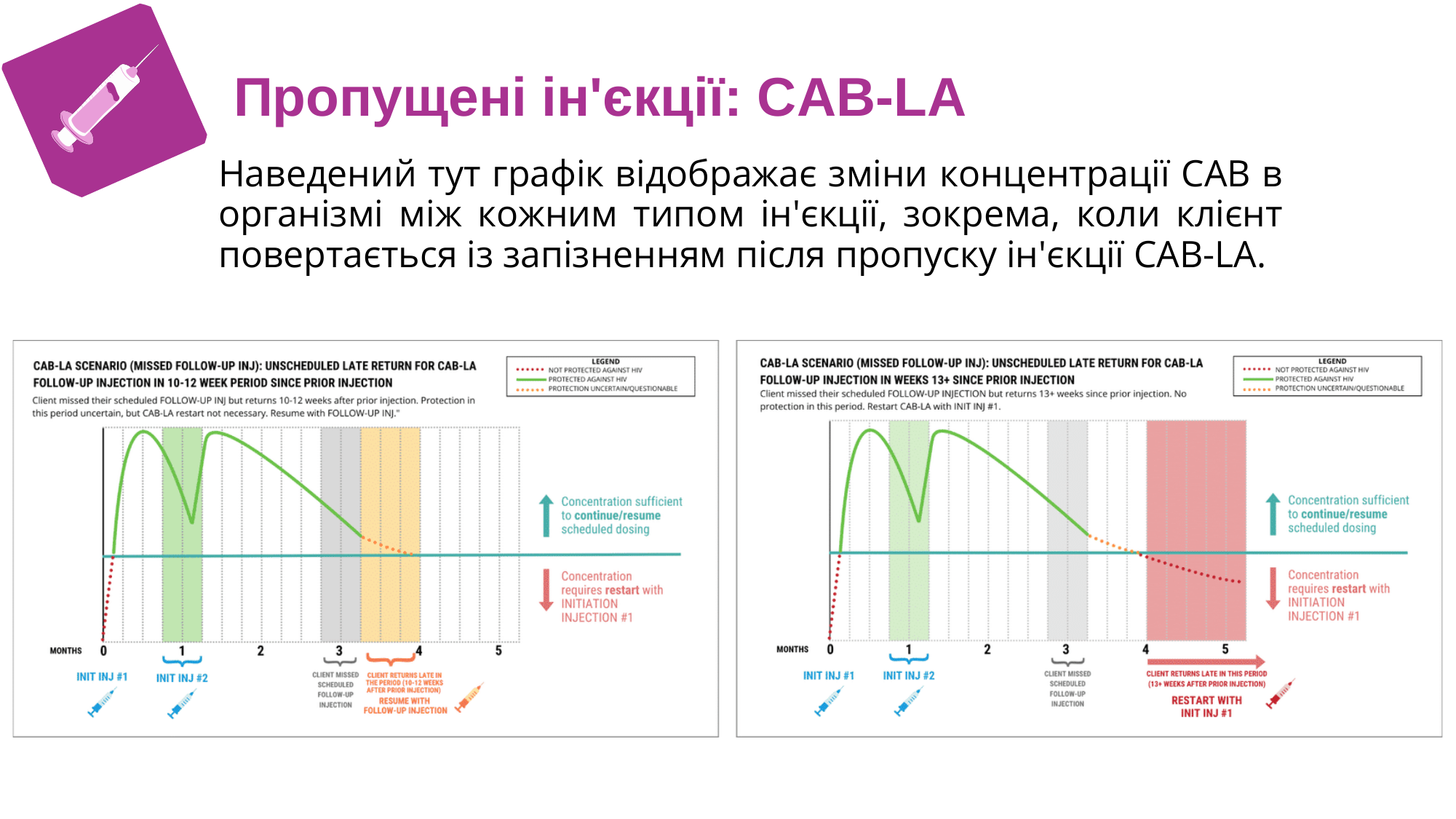

С
Пропущені ін'єкції: CAB-LA
Наведений тут графік відображає зміни концентрації CAB в організмі між кожним типом ін'єкції, зокрема, коли клієнт повертається із запізненням після пропуску ін'єкції CAB-LA.